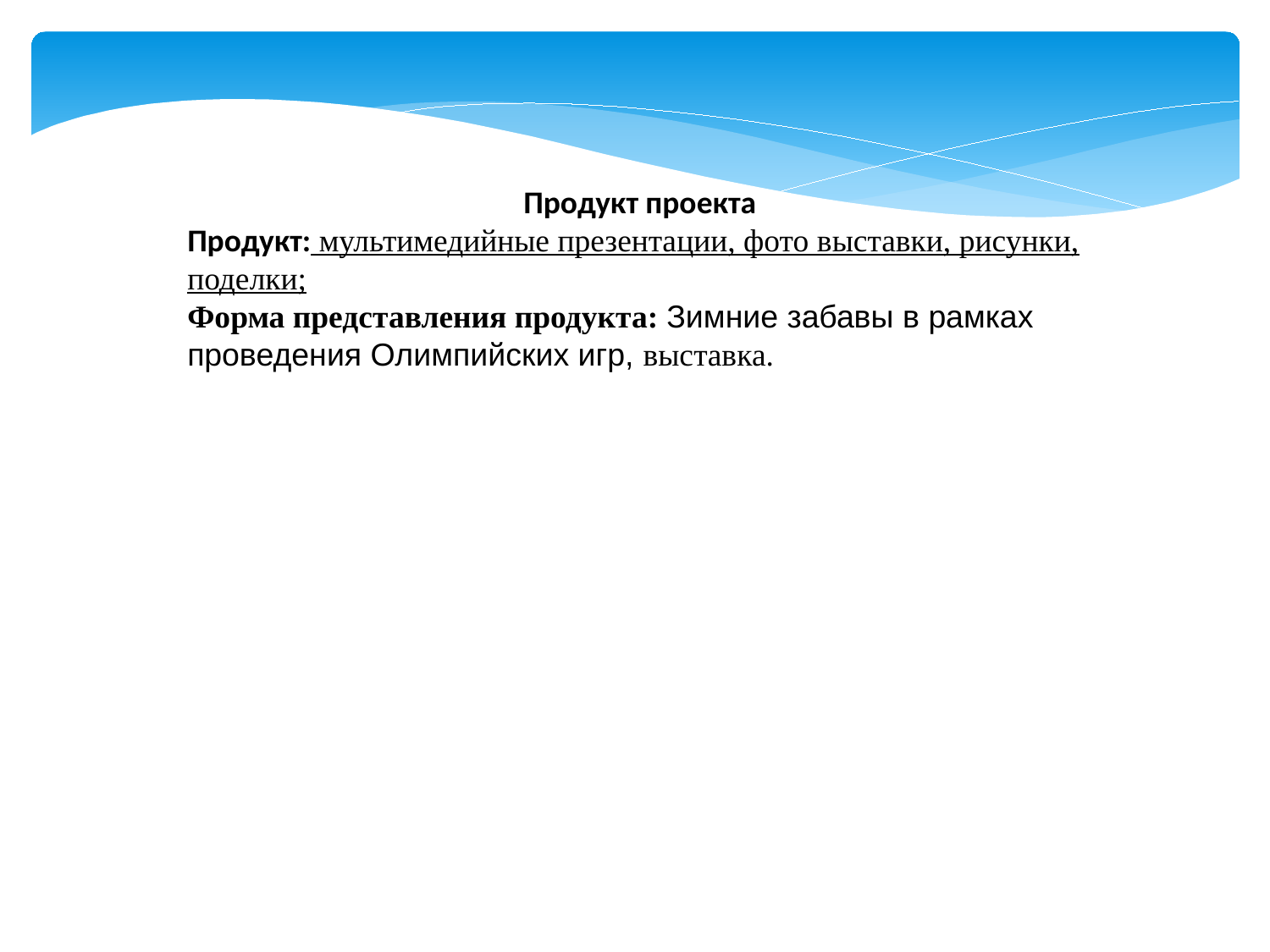

Продукт проекта
Продукт: мультимедийные презентации, фото выставки, рисунки, поделки;
Форма представления продукта: Зимние забавы в рамках проведения Олимпийских игр, выставка.